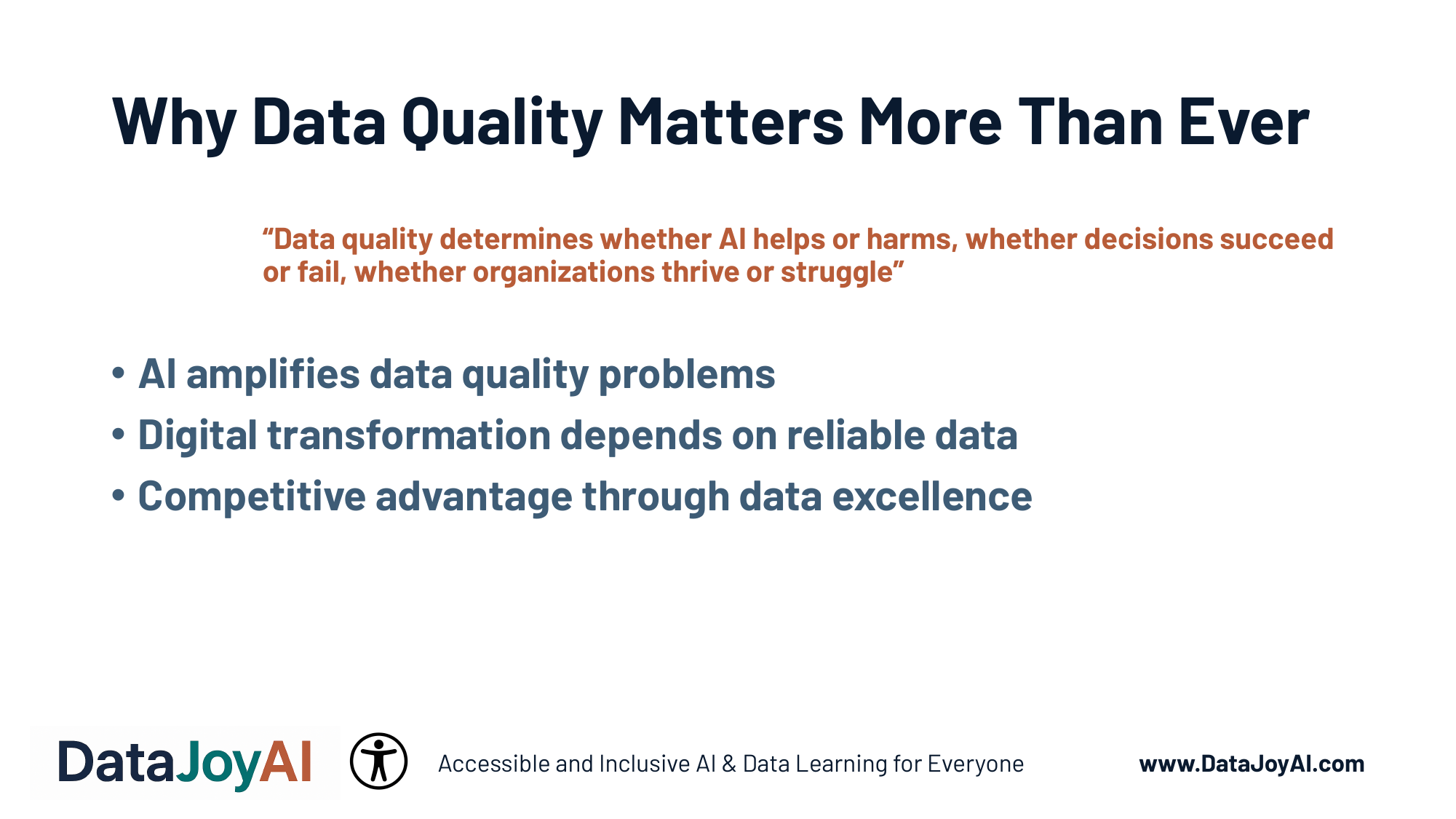

# Why Data Quality Matters More Than Ever
“Data quality determines whether AI helps or harms, whether decisions succeed or fail, whether organizations thrive or struggle”

AI amplifies data quality problems
Digital transformation depends on reliable data
Competitive advantage through data excellence